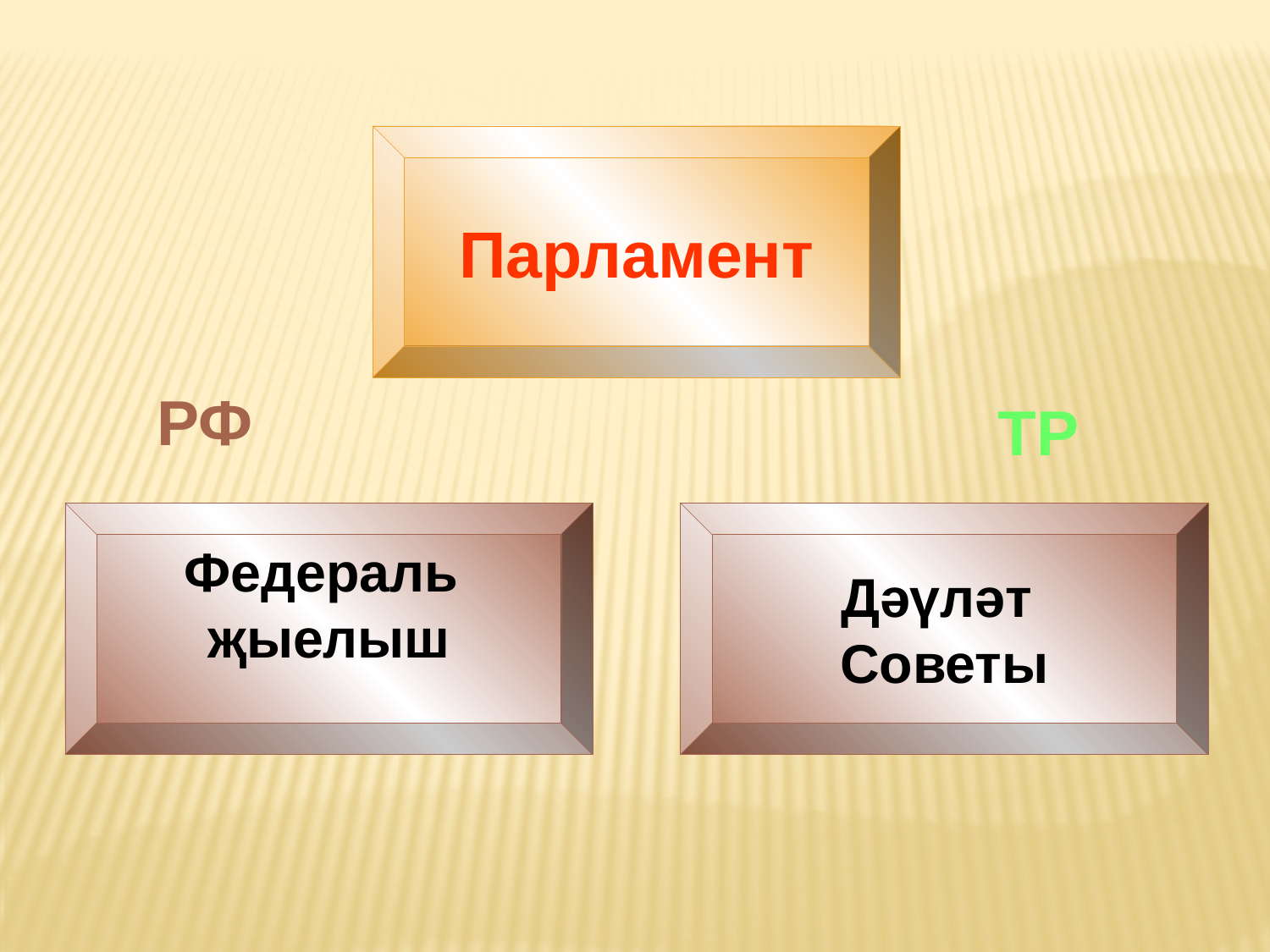

Парламент
ТР
Федераль
җыелыш

Дәүләт
Советы
РФ